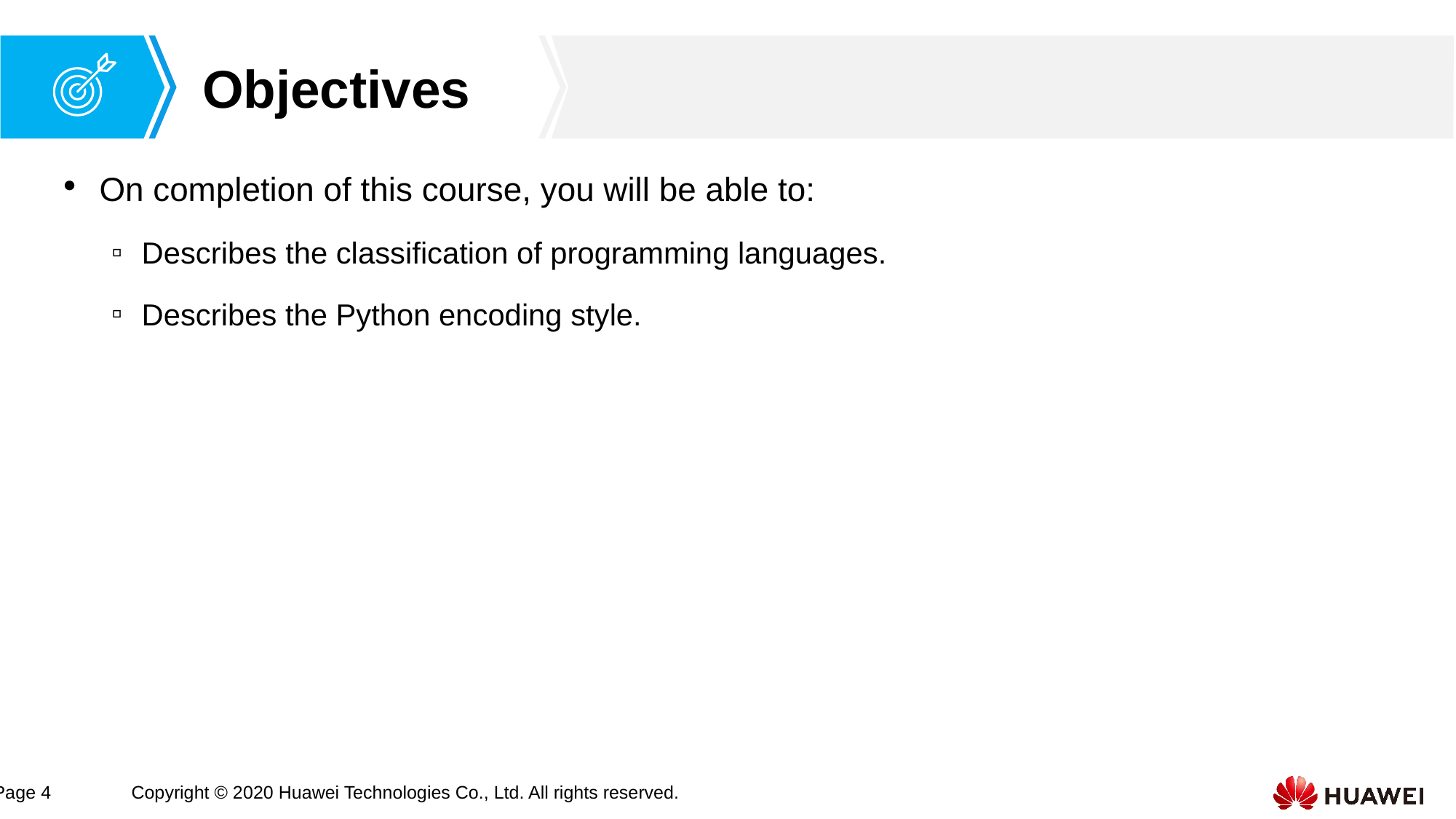

On completion of this course, you will be able to:
Describes the classification of programming languages.
Describes the Python encoding style.